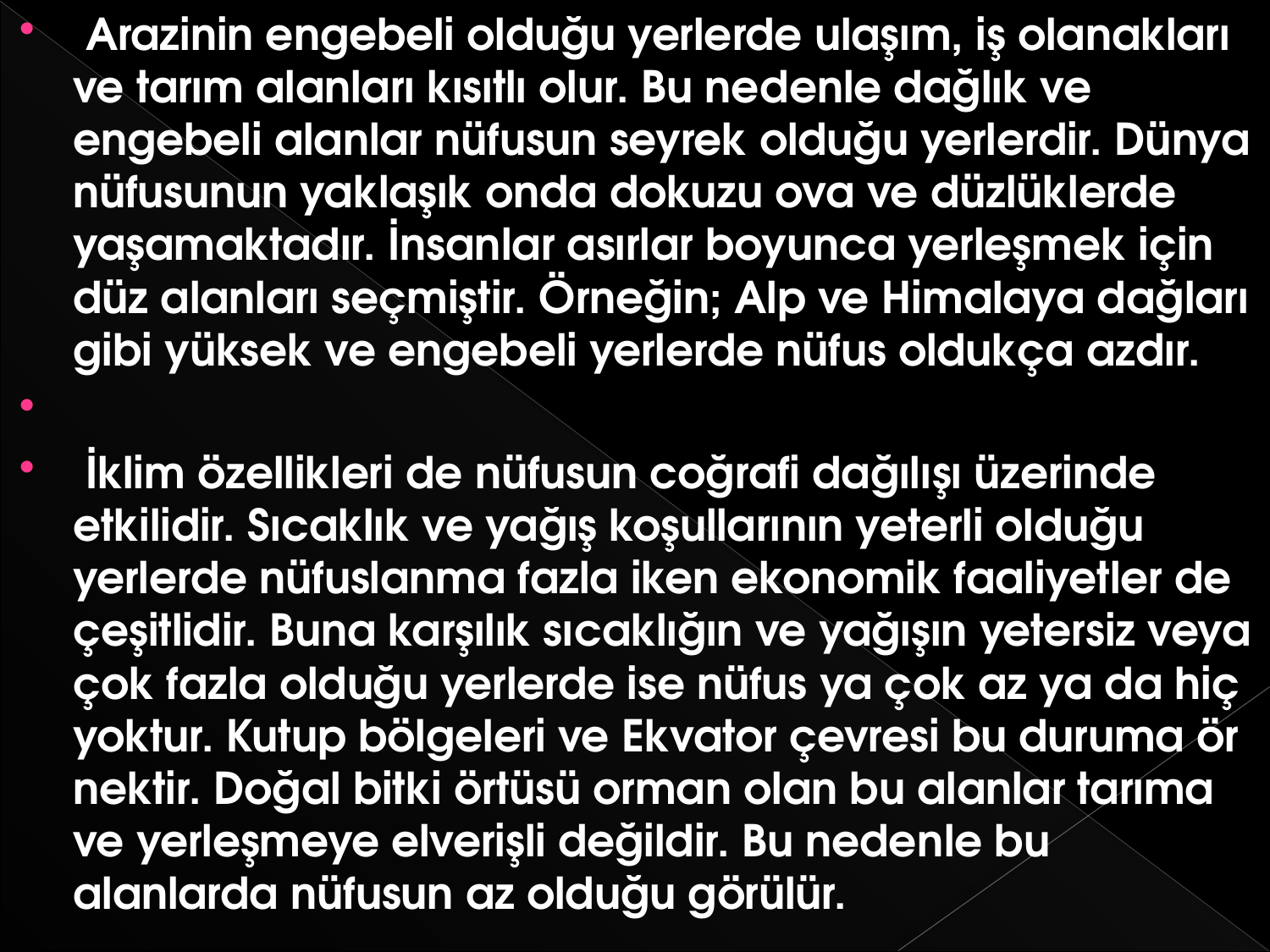

Arazinin engebeli olduğu yerlerde ulaşım, iş olanakları ve tarım alanları kısıtlı olur. Bu ne­denle dağlık ve engebeli alanlar nüfusun seyrek olduğu yerlerdir. Dünya nüfusunun yaklaşık onda dokuzu ova ve düzlüklerde yaşamaktadır. İnsan­lar asırlar boyunca yerleşmek için düz alanları seçmiştir. Örneğin; Alp ve Himalaya dağları gibi yüksek ve engebeli yerlerde nüfus oldukça azdır.

 İklim özellikleri de nüfusun coğrafi dağılı­şı üzerinde etkilidir. Sıcaklık ve yağış koşullarının yeterli olduğu yerlerde nüfuslanma fazla iken ekonomik faaliyetler de çeşitlidir. Buna karşılık sı­caklığın ve yağışın yetersiz veya çok fazla olduğu yerlerde ise nüfus ya çok az ya da hiç yoktur. Ku­tup bölgeleri ve Ekvator çevresi bu duruma ör­nektir. Doğal bitki örtüsü orman olan bu alanlar tarıma ve yerleşmeye elverişli değildir. Bu neden­le bu alanlarda nüfusun az olduğu görülür.